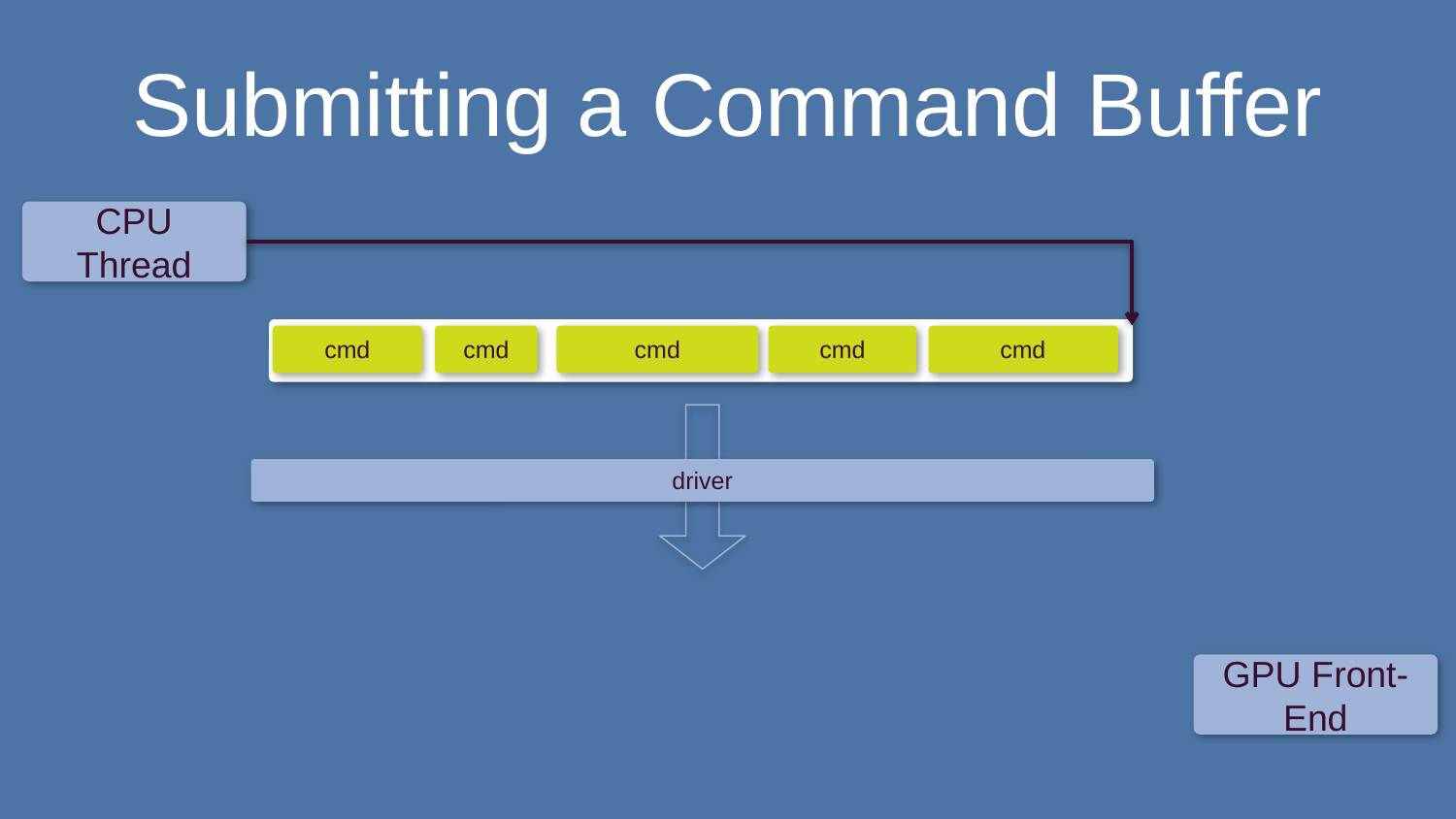

# Submitting a Command Buffer
CPU Thread

cmd
cmd
cmd
cmd
cmd

driver
GPU Front-End